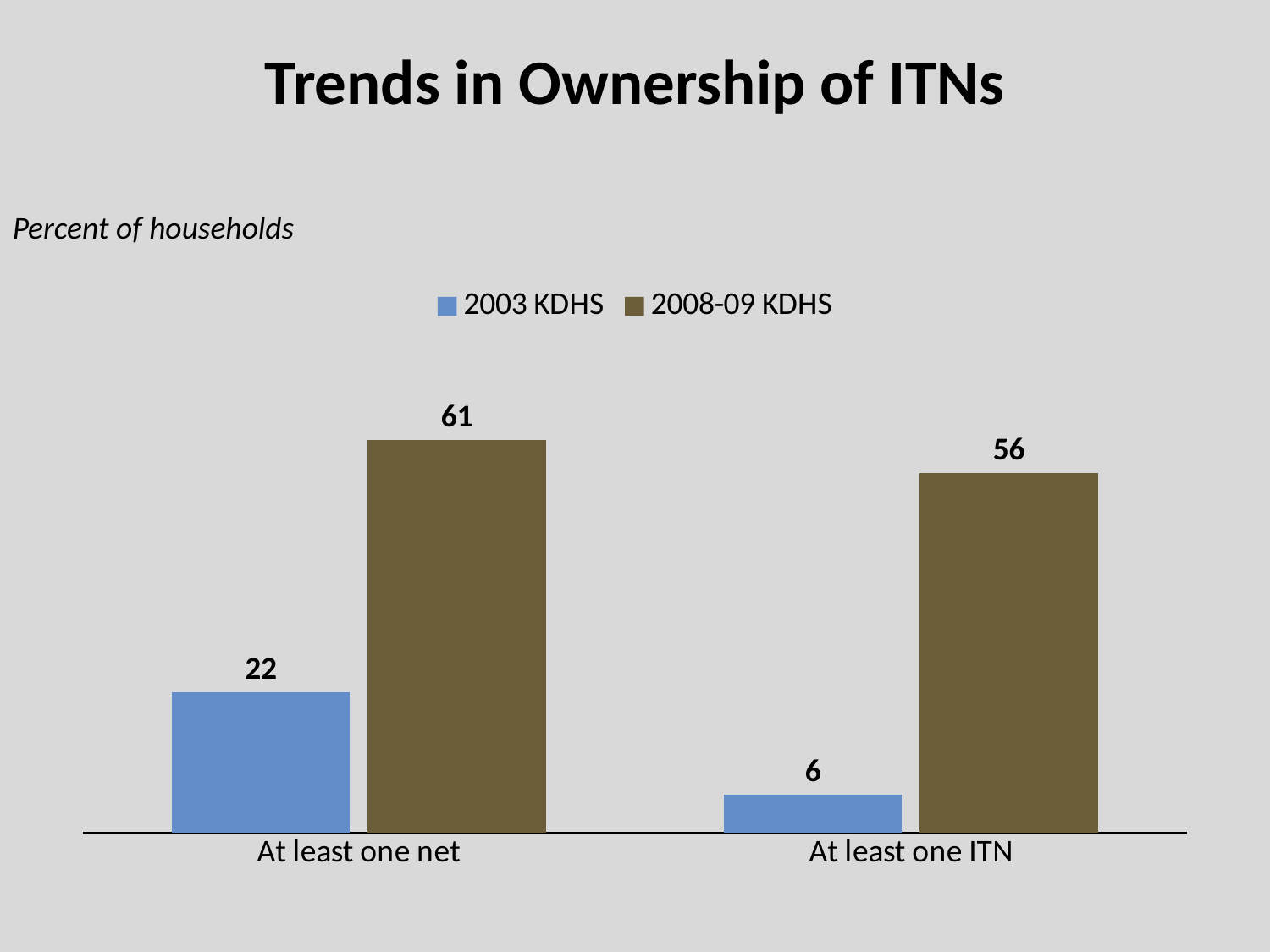

# Trends in Ownership of ITNs
Percent of households

### Chart

| Category | 2003 KDHS | 2008-09 KDHS |
|---|---|---|
| At least one net | 21.8 | 60.8 |
| At least one ITN | 5.9 | 55.7 |